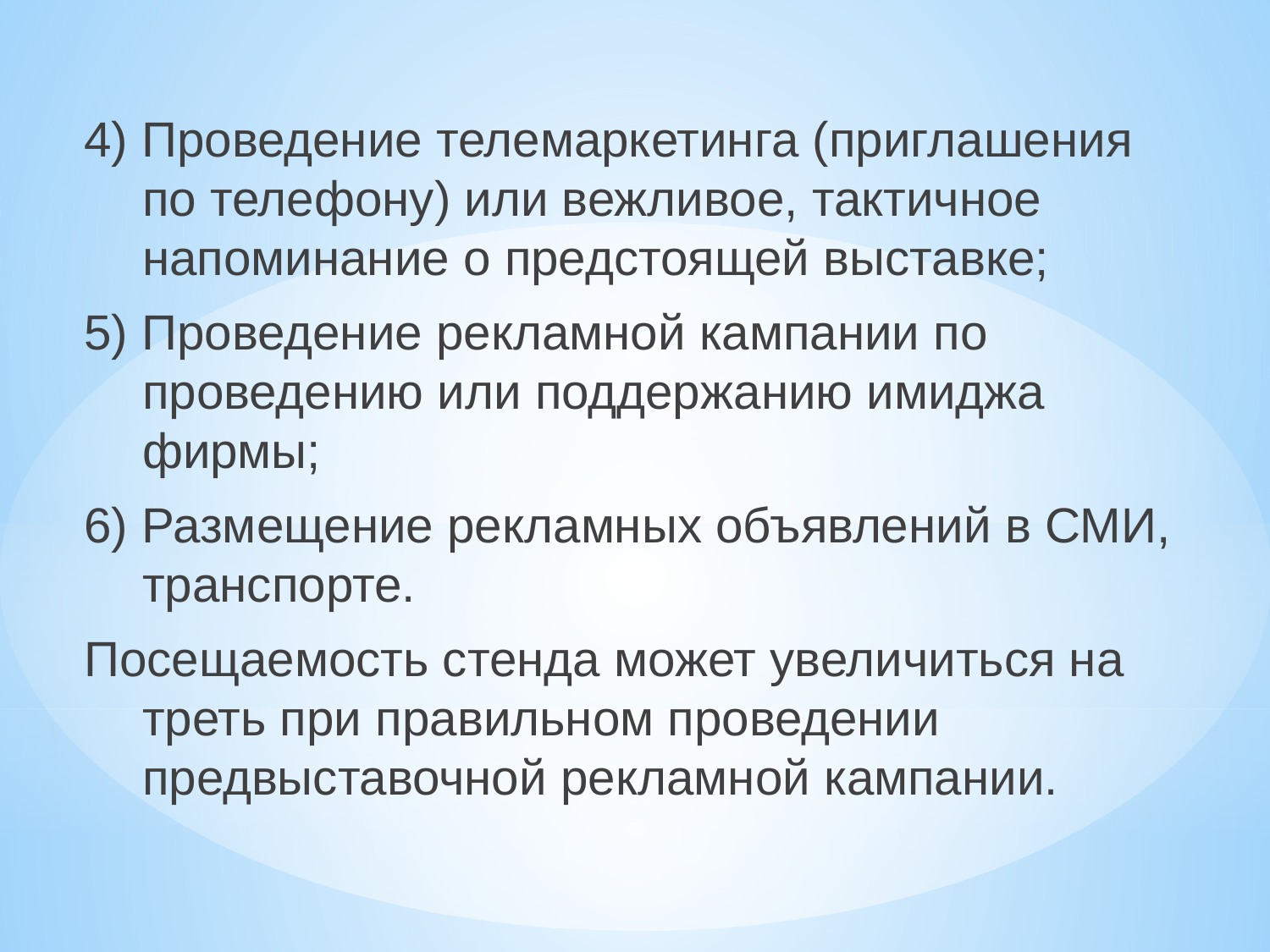

4) Проведение телемаркетинга (приглашения по телефону) или вежливое, тактичное напоминание о предстоящей выставке;
5) Проведение рекламной кампании по проведению или поддержанию имиджа фирмы;
6) Размещение рекламных объявлений в СМИ, транспорте.
Посещаемость стенда может увеличиться на треть при правильном проведении предвыставочной рекламной кампании.

#